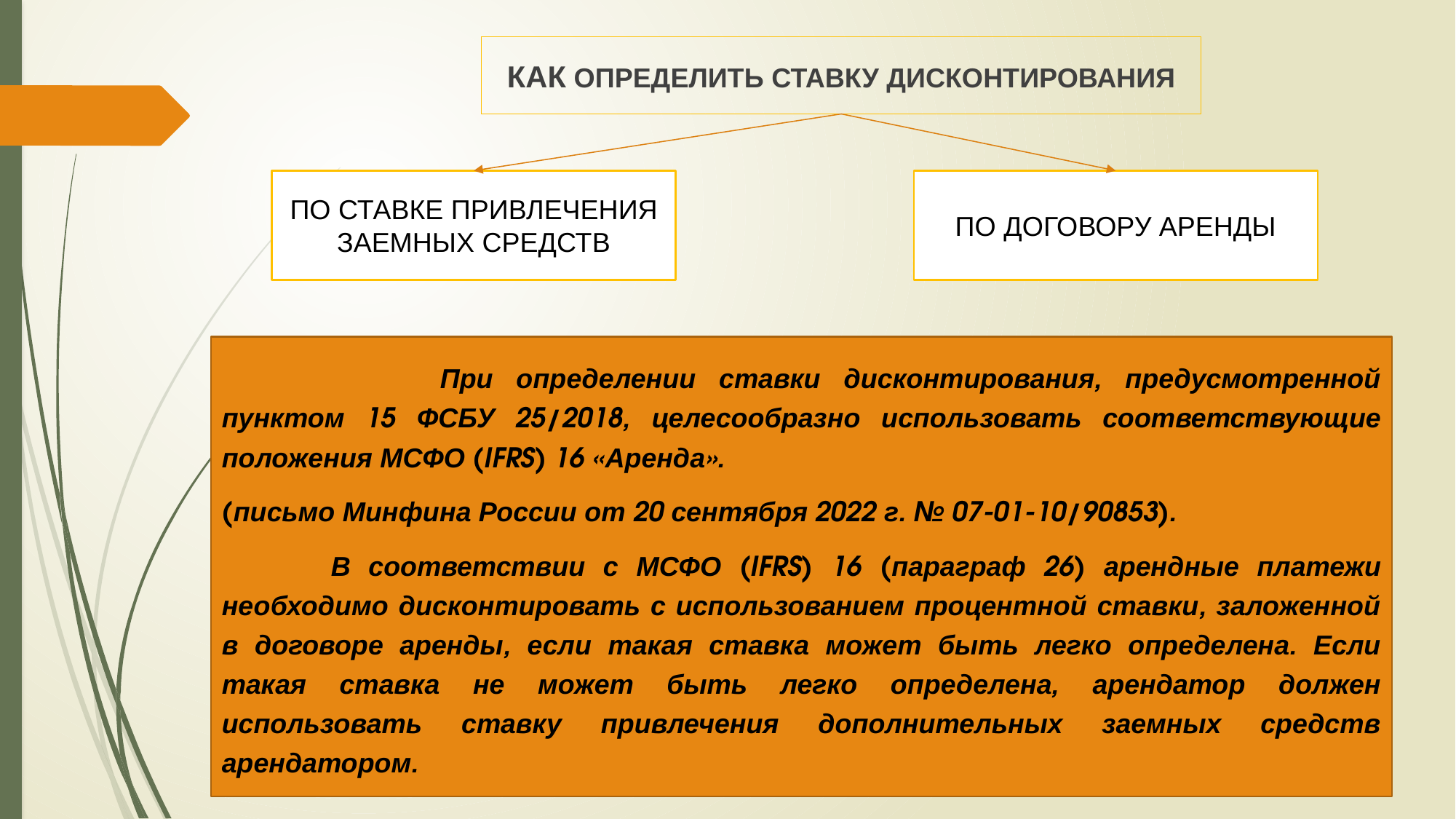

КАК ОПРЕДЕЛИТЬ СТАВКУ ДИСКОНТИРОВАНИЯ
ПО СТАВКЕ ПРИВЛЕЧЕНИЯ ЗАЕМНЫХ СРЕДСТВ
ПО ДОГОВОРУ АРЕНДЫ
		При определении ставки дисконтирования, предусмотренной пунктом 15 ФСБУ 25/2018, целесообразно использовать соответствующие положения МСФО (IFRS) 16 «Аренда».
(письмо Минфина России от 20 сентября 2022 г. № 07-01-10/90853).
	В соответствии с МСФО (IFRS) 16 (параграф 26) арендные платежи необходимо дисконтировать с использованием процентной ставки, заложенной в договоре аренды, если такая ставка может быть легко определена. Если такая ставка не может быть легко определена, арендатор должен использовать ставку привлечения дополнительных заемных средств арендатором.